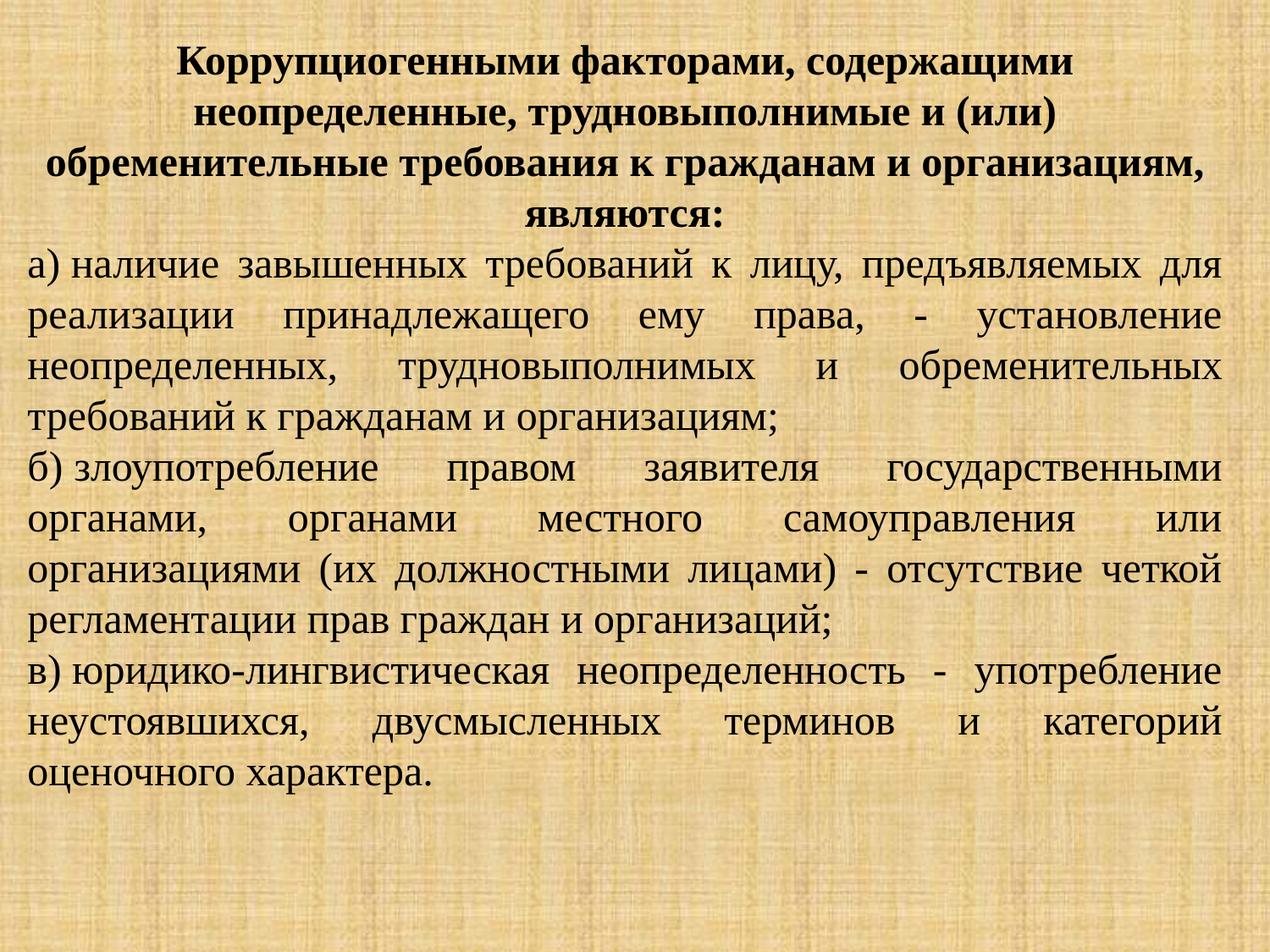

Коррупциогенными факторами, содержащими неопределенные, трудновыполнимые и (или) обременительные требования к гражданам и организациям, являются:
а) наличие завышенных требований к лицу, предъявляемых для реализации принадлежащего ему права, - установление неопределенных, трудновыполнимых и обременительных требований к гражданам и организациям;
б) злоупотребление правом заявителя государственными органами, органами местного самоуправления или организациями (их должностными лицами) - отсутствие четкой регламентации прав граждан и организаций;
в) юридико-лингвистическая неопределенность - употребление неустоявшихся, двусмысленных терминов и категорий оценочного характера.